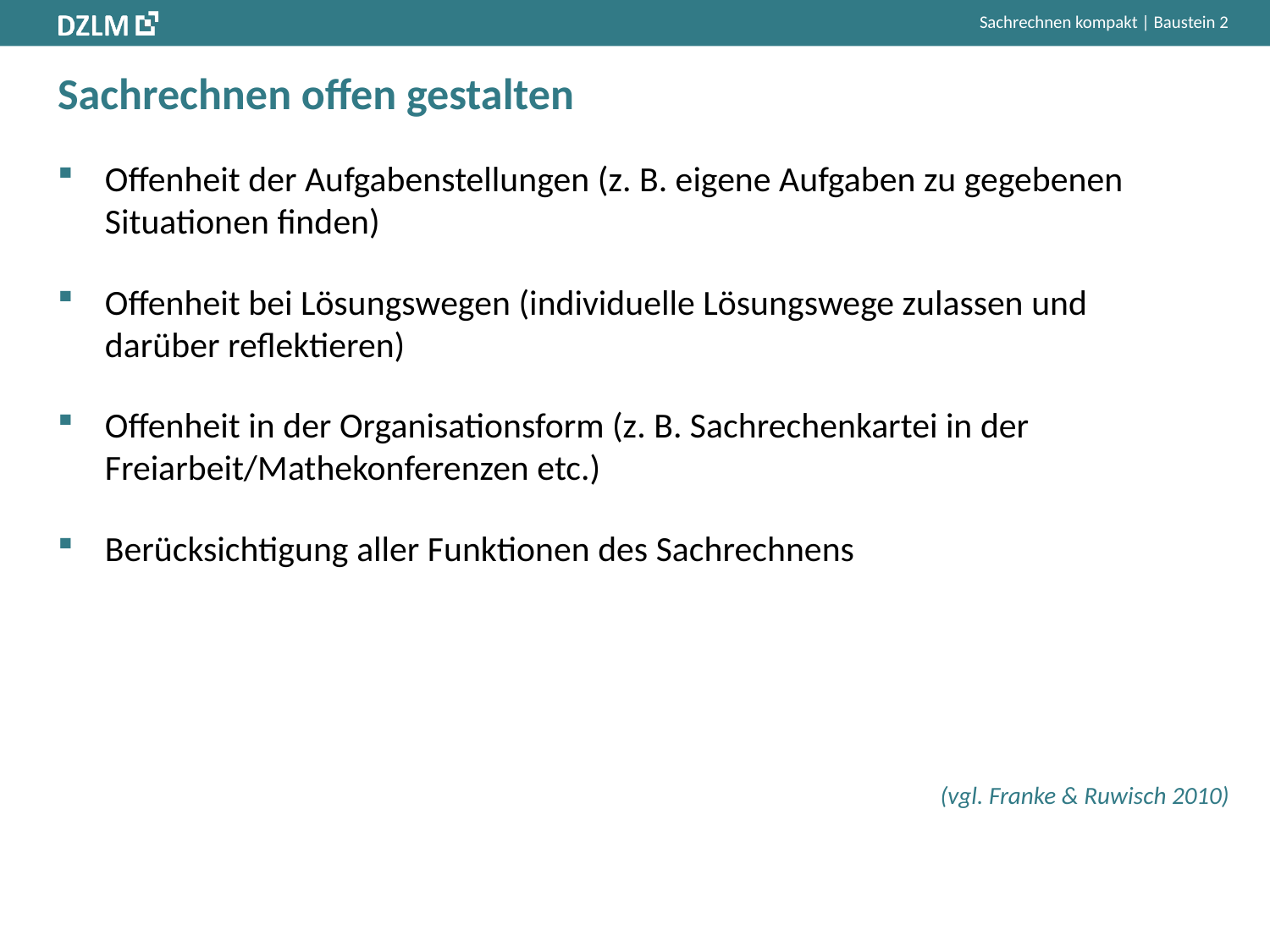

# Sachrechnen offen gestalten
Offenheit der Aufgabenstellungen (z. B. eigene Aufgaben zu gegebenen Situationen finden)
Offenheit bei Lösungswegen (individuelle Lösungswege zulassen und darüber reflektieren)
Offenheit in der Organisationsform (z. B. Sachrechenkartei in der Freiarbeit/Mathekonferenzen etc.)
Berücksichtigung aller Funktionen des Sachrechnens

(vgl. Franke & Ruwisch 2010)